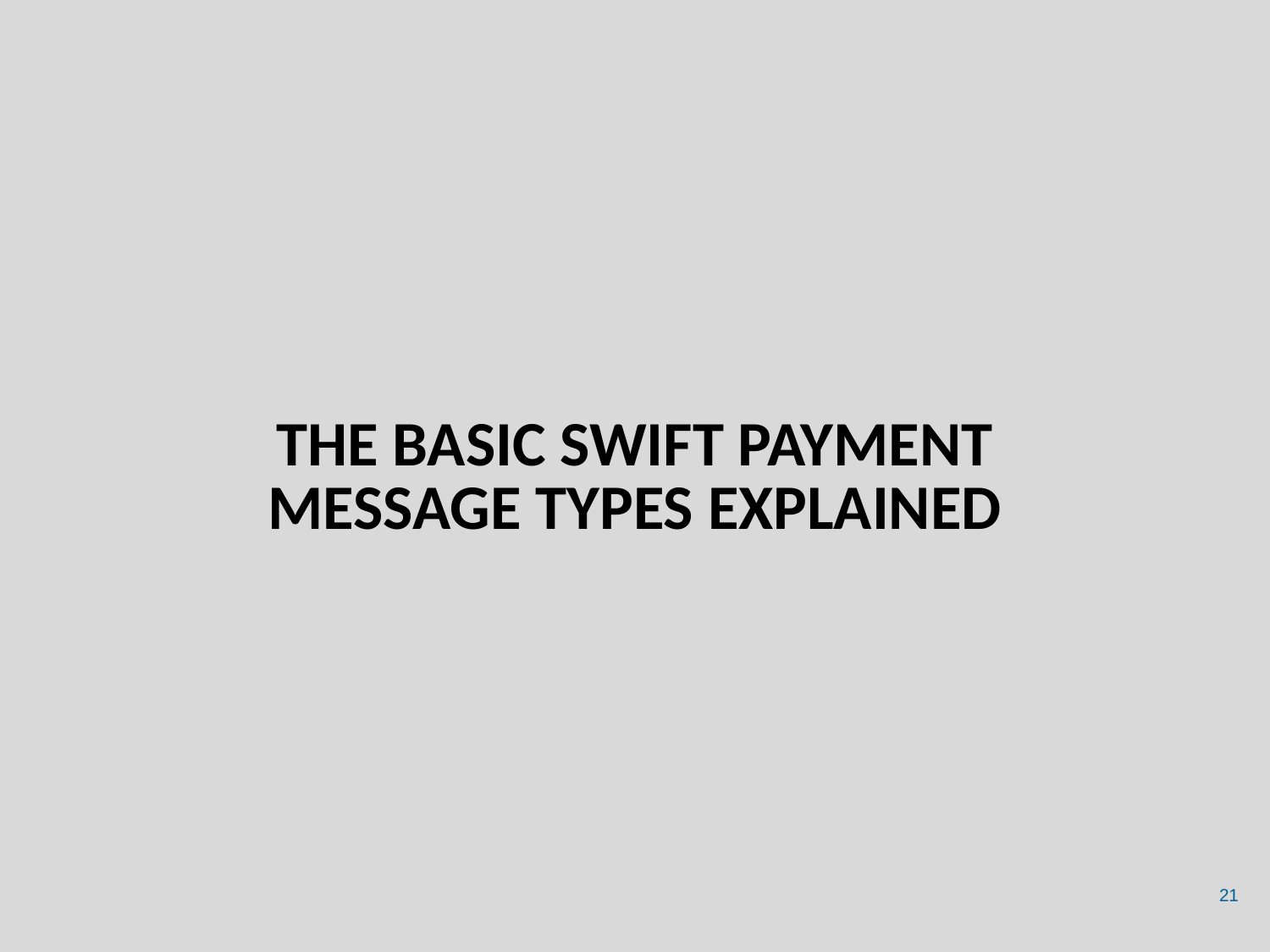

# The Basic SWIFT Payment Message types Explained
21